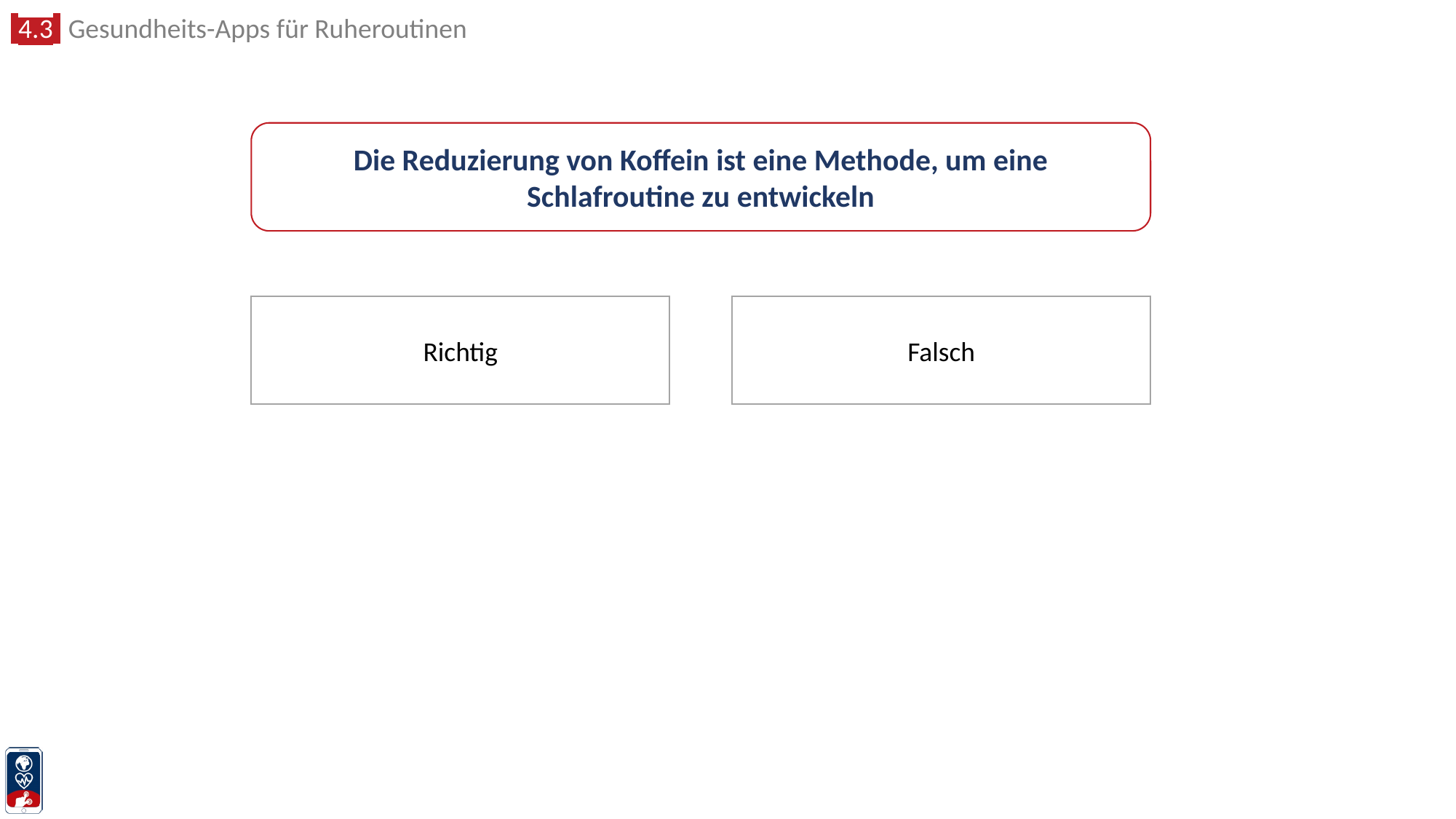

Die Reduzierung von Koffein ist eine Methode, um eine Schlafroutine zu entwickeln
Falsch
Richtig